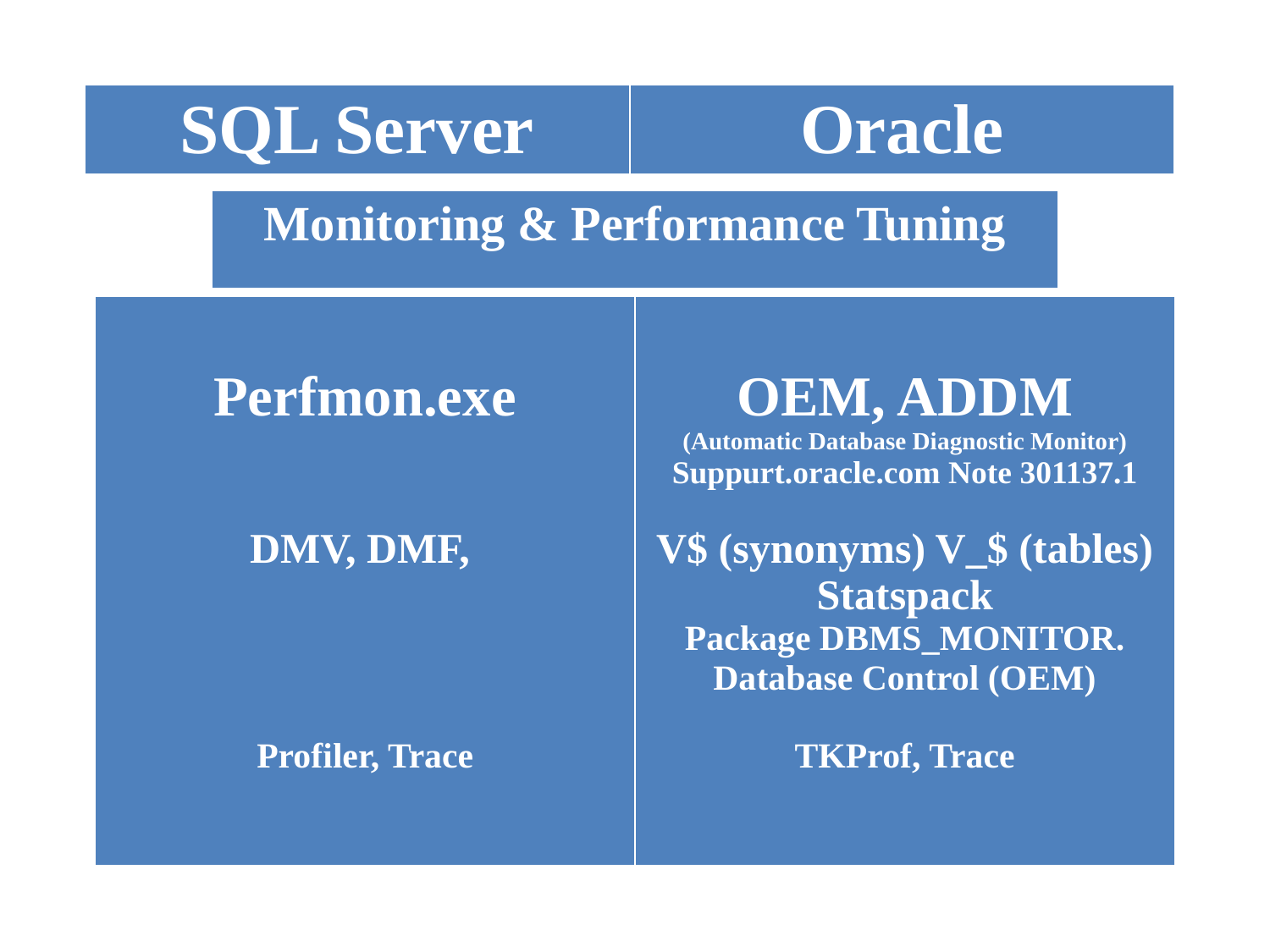

| SQL Server | Oracle |
| --- | --- |
| Monitoring & Performance Tuning |
| --- |
| Perfmon.exe DMV, DMF, Profiler, Trace | OEM, ADDM (Automatic Database Diagnostic Monitor) Suppurt.oracle.com Note 301137.1 V$ (synonyms) V\_$ (tables) Statspack Package DBMS\_MONITOR. Database Control (OEM) TKProf, Trace |
| --- | --- |